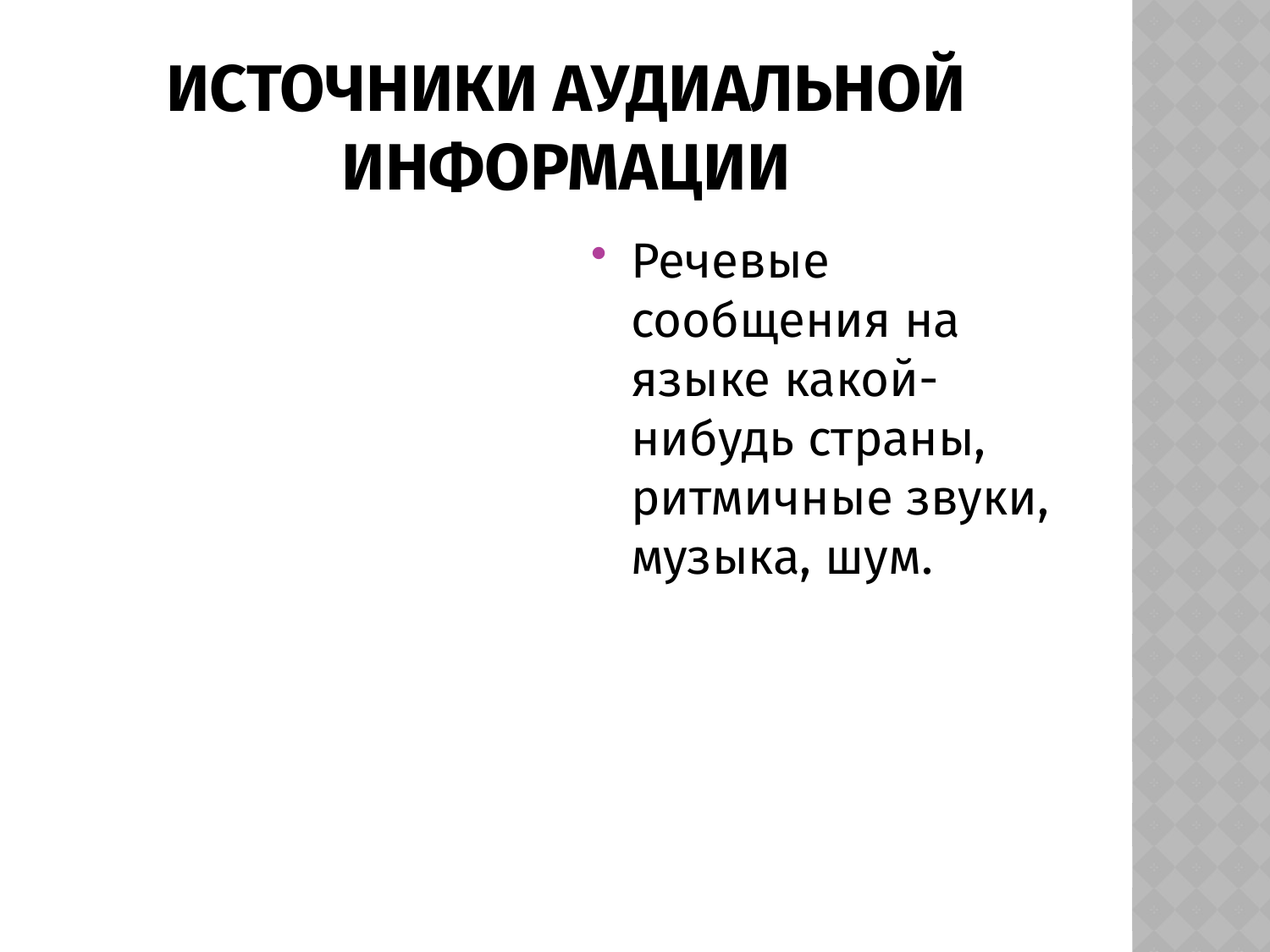

# Источники аудиальной информации

Речевые сообщения на языке какой-нибудь страны, ритмичные звуки, музыка, шум.